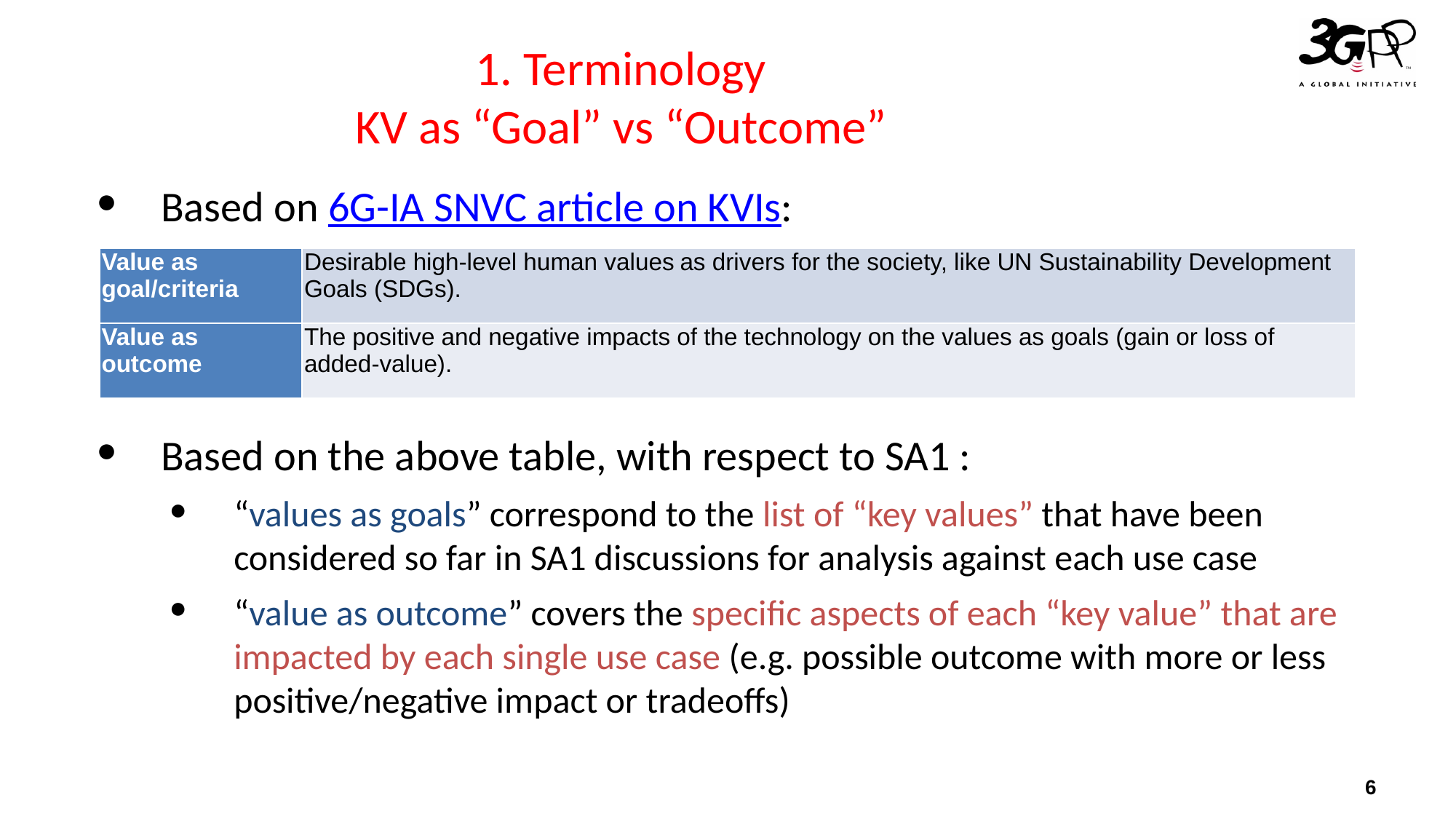

# 1. Terminology KV as “Goal” vs “Outcome”
Based on 6G-IA SNVC article on KVIs:

Based on the above table, with respect to SA1 :
“values as goals” correspond to the list of “key values” that have been considered so far in SA1 discussions for analysis against each use case
“value as outcome” covers the specific aspects of each “key value” that are impacted by each single use case (e.g. possible outcome with more or less positive/negative impact or tradeoffs)

| Value as goal/criteria | Desirable high-level human values as drivers for the society, like UN Sustainability Development Goals (SDGs). |
| --- | --- |
| Value as outcome | The positive and negative impacts of the technology on the values as goals (gain or loss of added-value). |